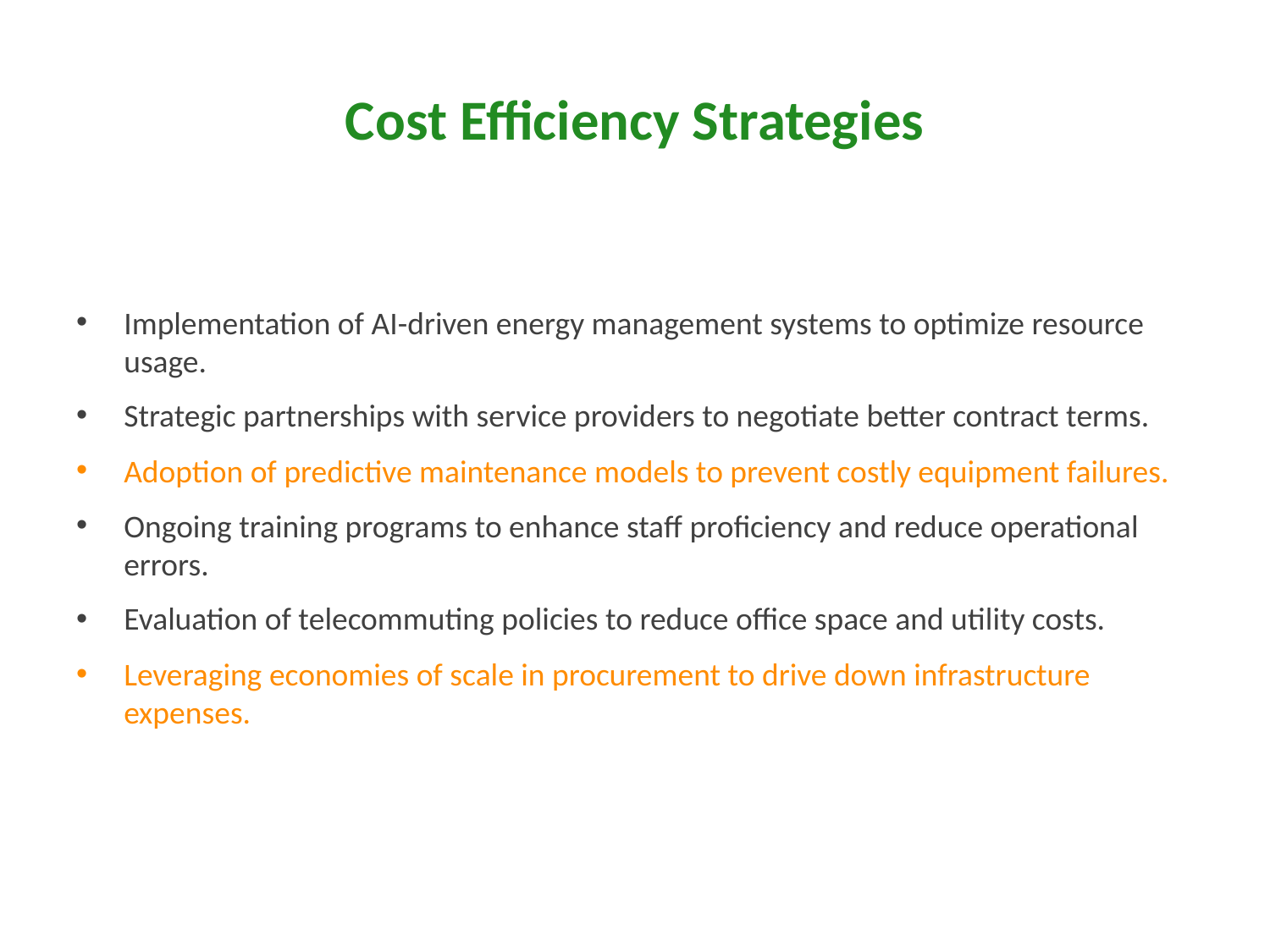

# Cost Efficiency Strategies

Implementation of AI-driven energy management systems to optimize resource usage.
Strategic partnerships with service providers to negotiate better contract terms.
Adoption of predictive maintenance models to prevent costly equipment failures.
Ongoing training programs to enhance staff proficiency and reduce operational errors.
Evaluation of telecommuting policies to reduce office space and utility costs.
Leveraging economies of scale in procurement to drive down infrastructure expenses.